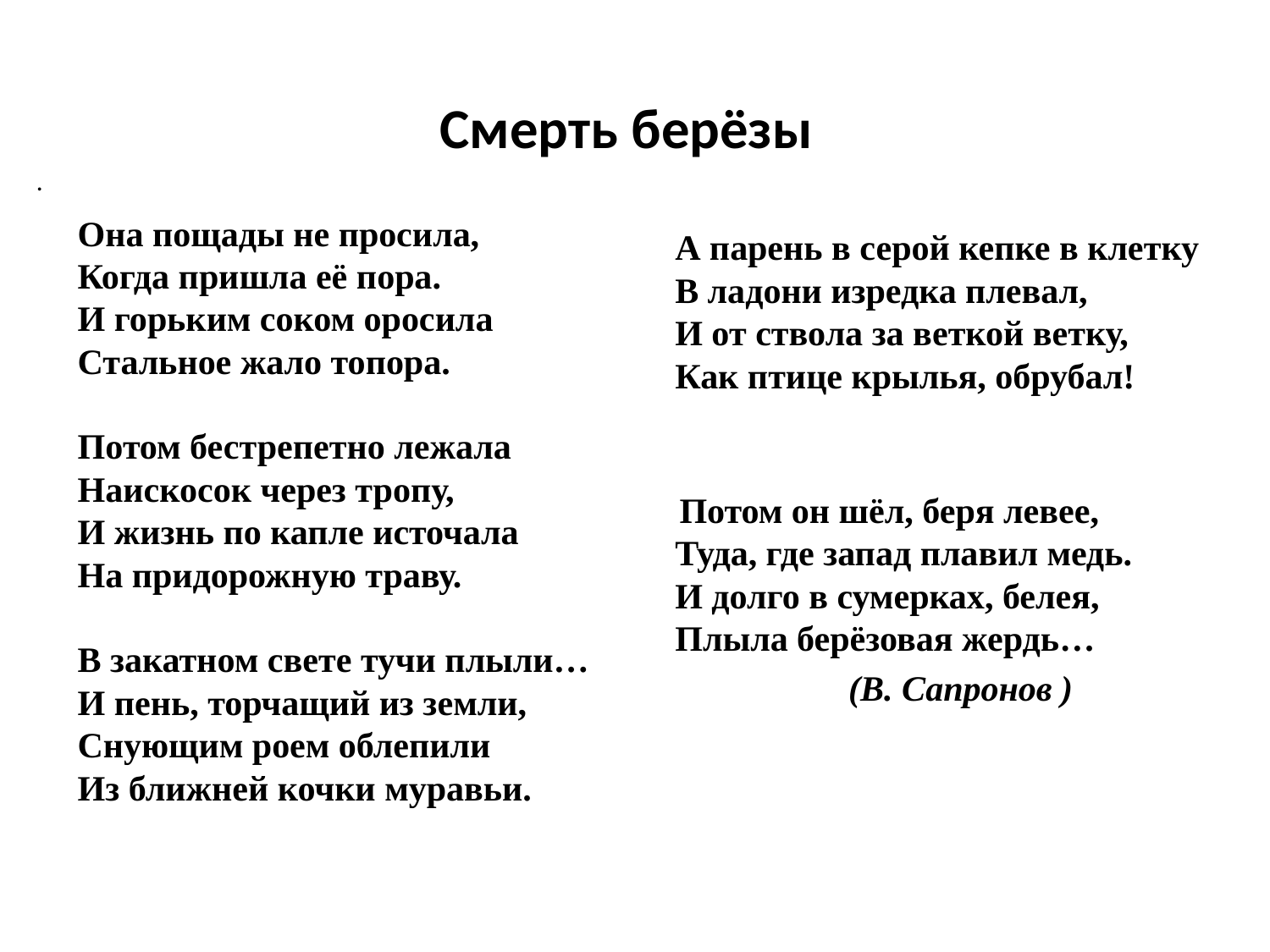

# Смерть берёзы
Она пощады не просила,
Когда пришла её пора.
И горьким соком оросила
Стальное жало топора.
Потом бестрепетно лежала
Наискосок через тропу,
И жизнь по капле источала
На придорожную траву.
В закатном свете тучи плыли…
И пень, торчащий из земли,
Снующим роем облепили
Из ближней кочки муравьи.
А парень в серой кепке в клетку
В ладони изредка плевал,
И от ствола за веткой ветку,
Как птице крылья, обрубал!
     Потом он шёл, беря левее,
Туда, где запад плавил медь.
И долго в сумерках, белея,
Плыла берёзовая жердь…
                        (В. Сапронов )